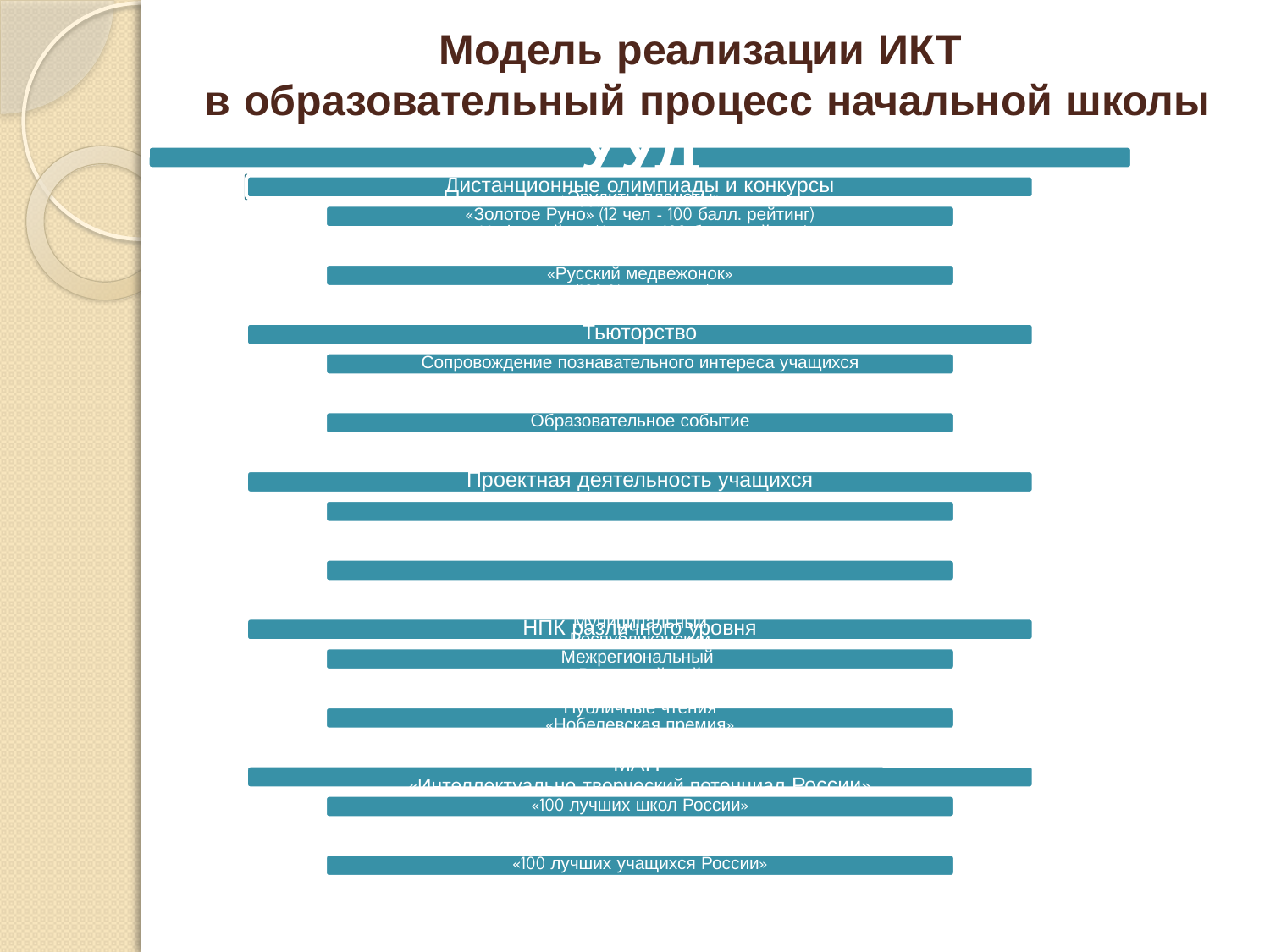

# Модель реализации ИКТ в образовательный процесс начальной школы
УУД
Дистанционные олимпиады и конкурсы
«Эрудиты планеты»
«Золотое Руно» (12 чел - 100 балл. рейтинг)
«Инфознайка» (4 чел. - 100 балл. рейтинг)
«Кенгуру»
«Русский медвежонок»
 (100 % учащихся)
НПК различного уровня
Муниципальный
Республиканский
Межрегиональный
Всероссийский
Международный
Публичные чтения
«Нобелевская премия»
МАН
«Интеллектуально-творческий потенциал России»
Тьюторство
Сопровождение познавательного интереса учащихся
Образовательное событие
«100 лучших школ России»
«100 лучших учащихся России»
Проектная деятельность учащихся